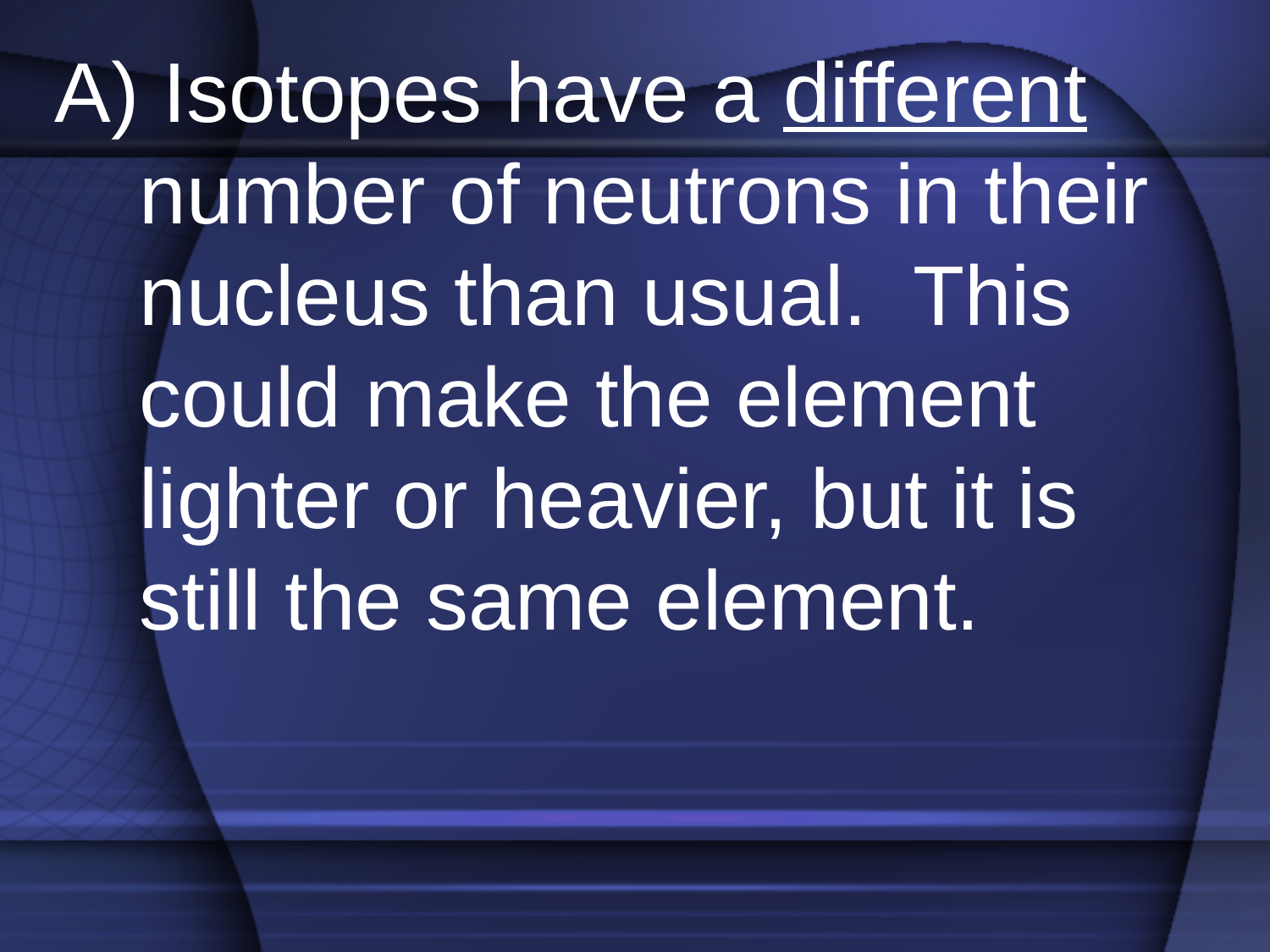

A) Isotopes have a different number of neutrons in their nucleus than usual.  This could make the element lighter or heavier, but it is still the same element.